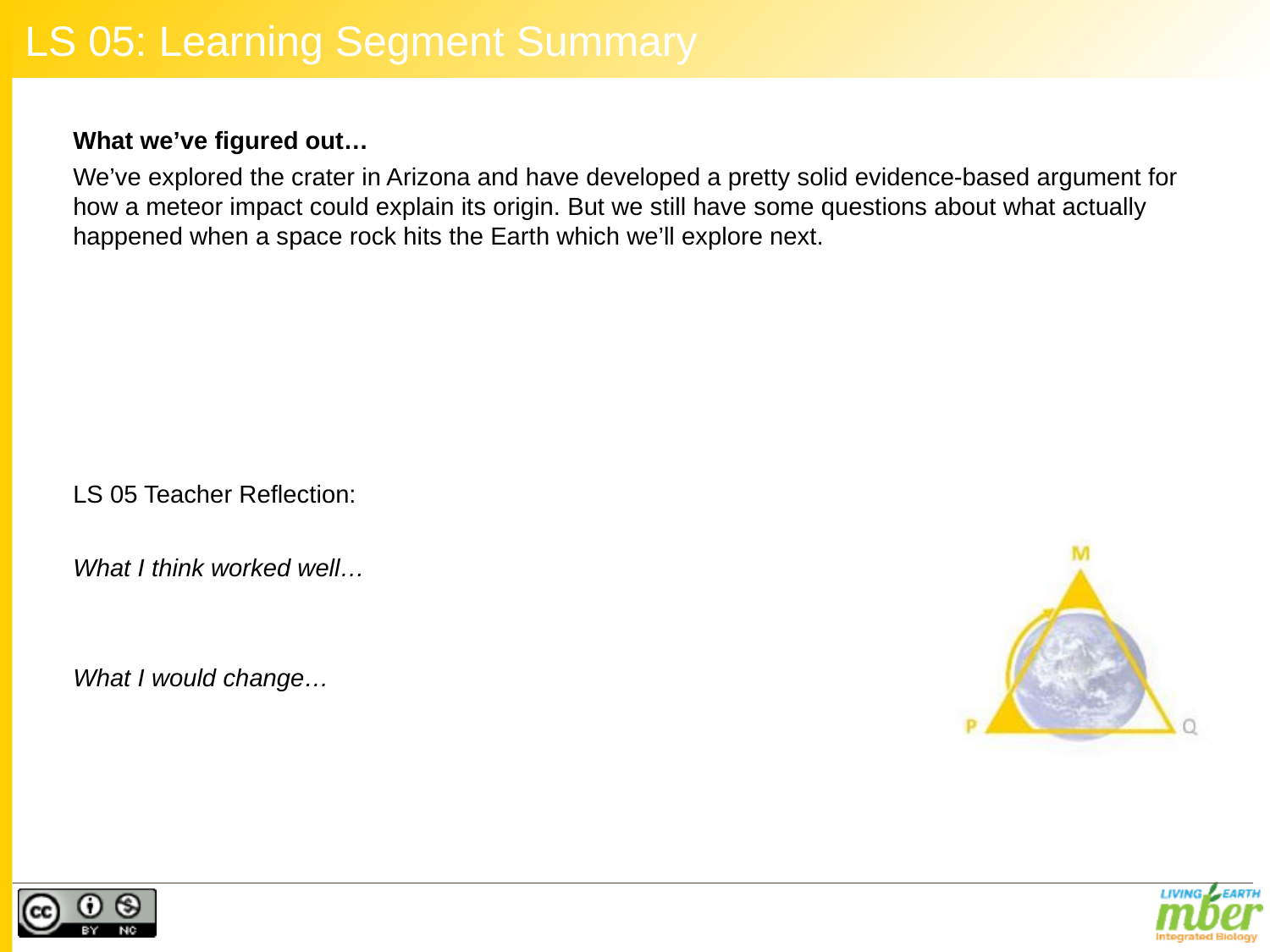

# LS 05: Learning Segment Summary
What we’ve figured out…
We’ve explored the crater in Arizona and have developed a pretty solid evidence-based argument for how a meteor impact could explain its origin. But we still have some questions about what actually happened when a space rock hits the Earth which we’ll explore next.
LS 05 Teacher Reflection:

What I think worked well…

What I would change…